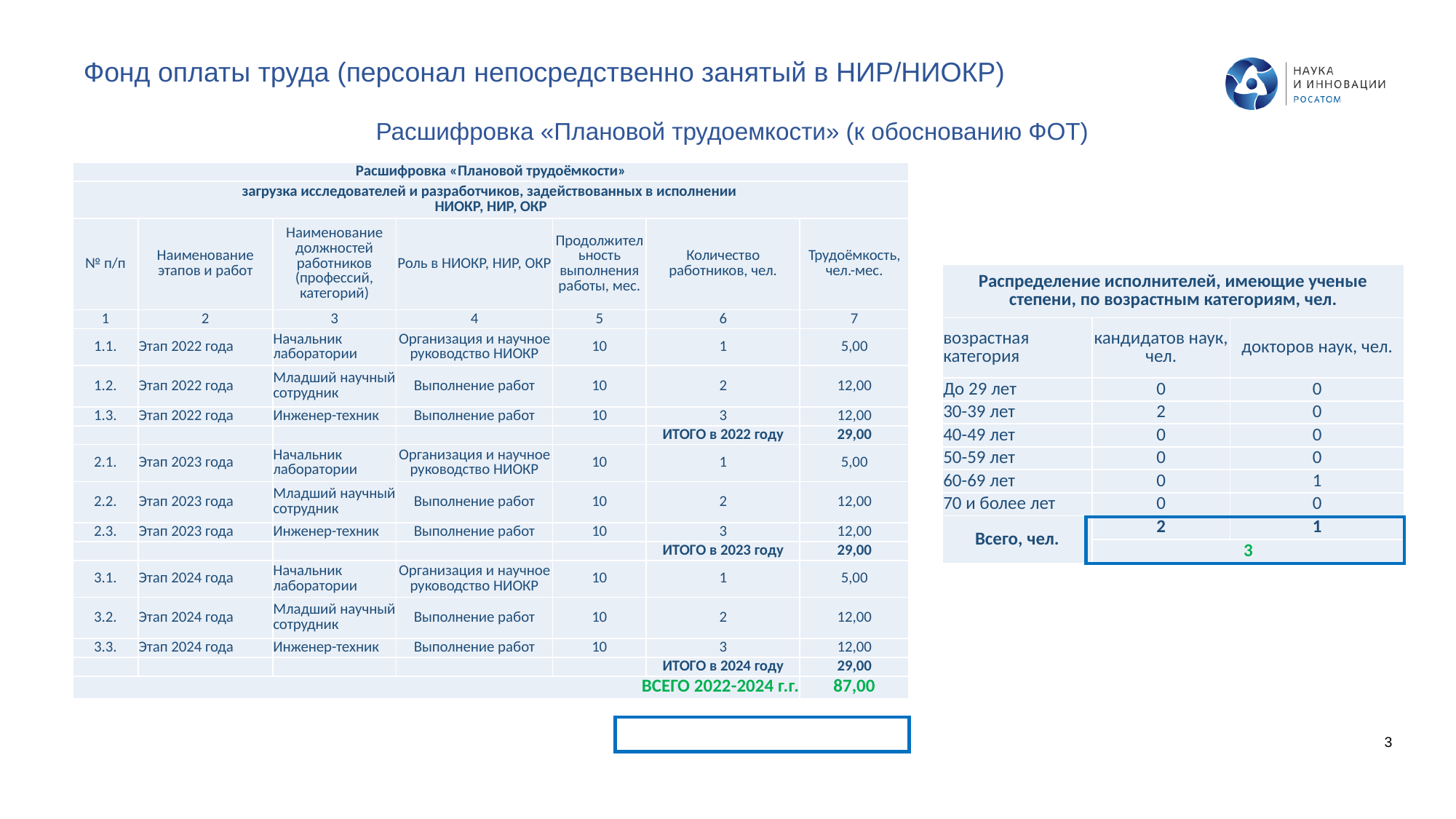

Фонд оплаты труда (персонал непосредственно занятый в НИР/НИОКР)
Расшифровка «Плановой трудоемкости» (к обоснованию ФОТ)
| Расшифровка «Плановой трудоёмкости» |  |  |  |  |  |  |
| --- | --- | --- | --- | --- | --- | --- |
| загрузка исследователей и разработчиков, задействованных в исполнении НИОКР, НИР, ОКР |  |  |  |  |  |  |
| № п/п | Наименование этапов и работ | Наименование должностей работников (профессий, категорий) | Роль в НИОКР, НИР, ОКР | Продолжительность выполнения работы, мес. | Количество работников, чел. | Трудоёмкость, чел.-мес. |
| 1 | 2 | 3 | 4 | 5 | 6 | 7 |
| 1.1. | Этап 2022 года | Начальник лаборатории | Организация и научное руководство НИОКР | 10 | 1 | 5,00 |
| 1.2. | Этап 2022 года | Младший научный сотрудник | Выполнение работ | 10 | 2 | 12,00 |
| 1.3. | Этап 2022 года | Инженер-техник | Выполнение работ | 10 | 3 | 12,00 |
|  |  |  |  |  | ИТОГО в 2022 году | 29,00 |
| 2.1. | Этап 2023 года | Начальник лаборатории | Организация и научное руководство НИОКР | 10 | 1 | 5,00 |
| 2.2. | Этап 2023 года | Младший научный сотрудник | Выполнение работ | 10 | 2 | 12,00 |
| 2.3. | Этап 2023 года | Инженер-техник | Выполнение работ | 10 | 3 | 12,00 |
|  |  |  |  |  | ИТОГО в 2023 году | 29,00 |
| 3.1. | Этап 2024 года | Начальник лаборатории | Организация и научное руководство НИОКР | 10 | 1 | 5,00 |
| 3.2. | Этап 2024 года | Младший научный сотрудник | Выполнение работ | 10 | 2 | 12,00 |
| 3.3. | Этап 2024 года | Инженер-техник | Выполнение работ | 10 | 3 | 12,00 |
|  |  |  |  |  | ИТОГО в 2024 году | 29,00 |
| ВСЕГО 2022-2024 г.г. |  |  |  |  |  | 87,00 |
| Распределение исполнителей, имеющие ученые степени, по возрастным категориям, чел. |  |  |
| --- | --- | --- |
| возрастная категория | кандидатов наук, чел. | докторов наук, чел. |
| До 29 лет | 0 | 0 |
| 30-39 лет | 2 | 0 |
| 40-49 лет | 0 | 0 |
| 50-59 лет | 0 | 0 |
| 60-69 лет | 0 | 1 |
| 70 и более лет | 0 | 0 |
| Всего, чел. | 2 | 1 |
|  | 3 |  |